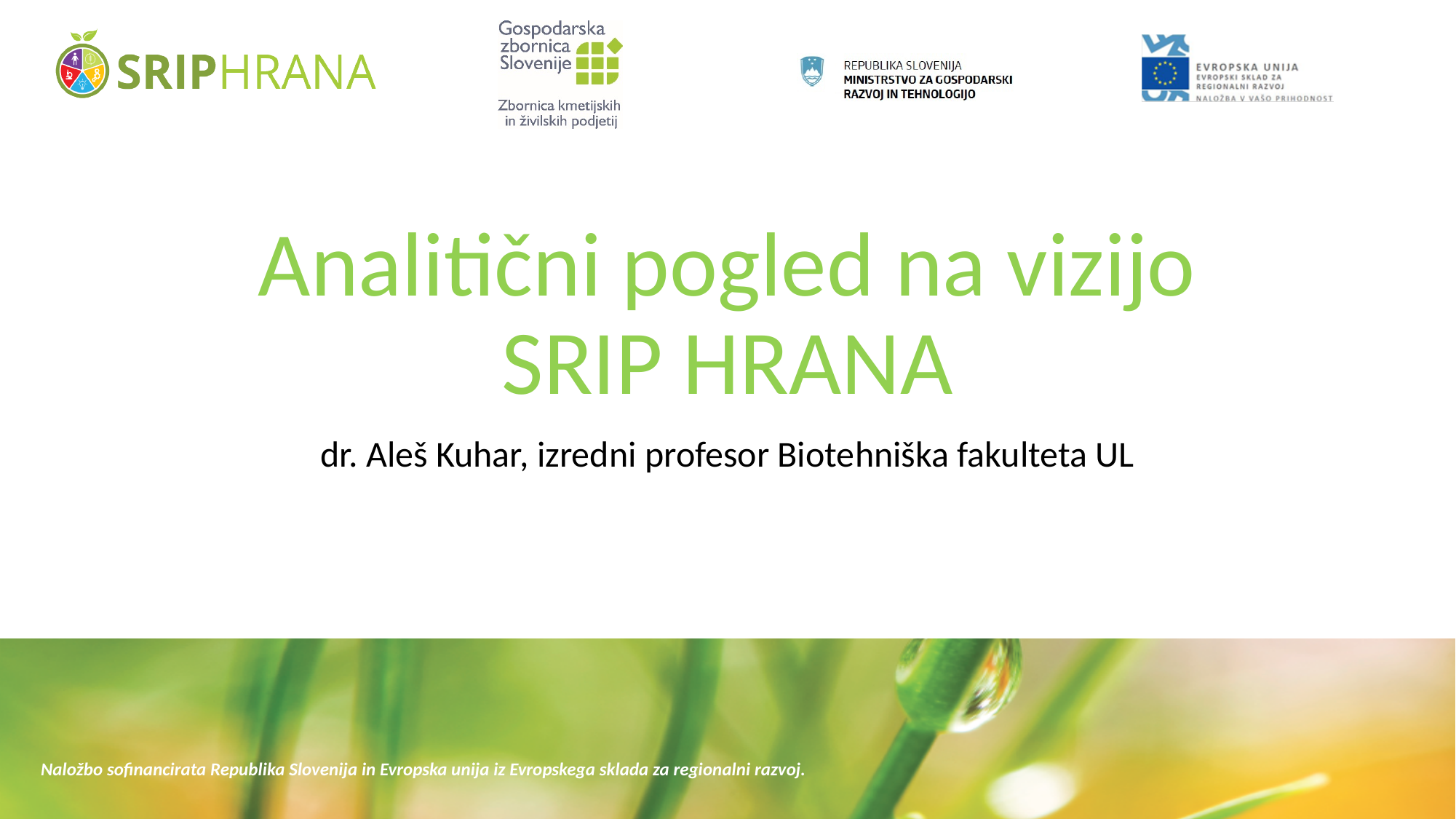

# Analitični pogled na vizijo SRIP HRANA
dr. Aleš Kuhar, izredni profesor Biotehniška fakulteta UL
Naložbo sofinancirata Republika Slovenija in Evropska unija iz Evropskega sklada za regionalni razvoj.